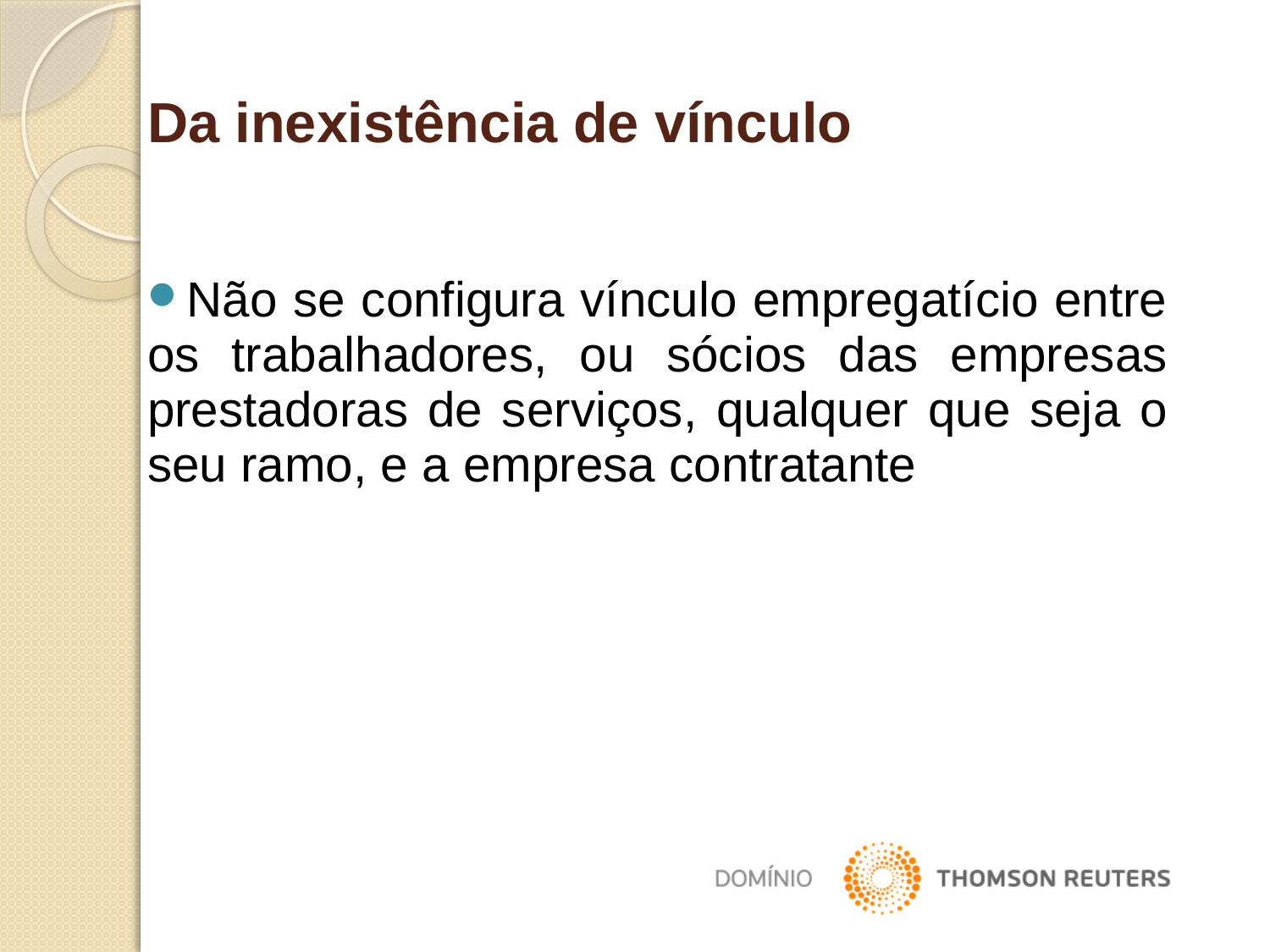

Da inexistência de vínculo
Não se configura vínculo empregatício entre os trabalhadores, ou sócios das empresas prestadoras de serviços, qualquer que seja o seu ramo, e a empresa contratante